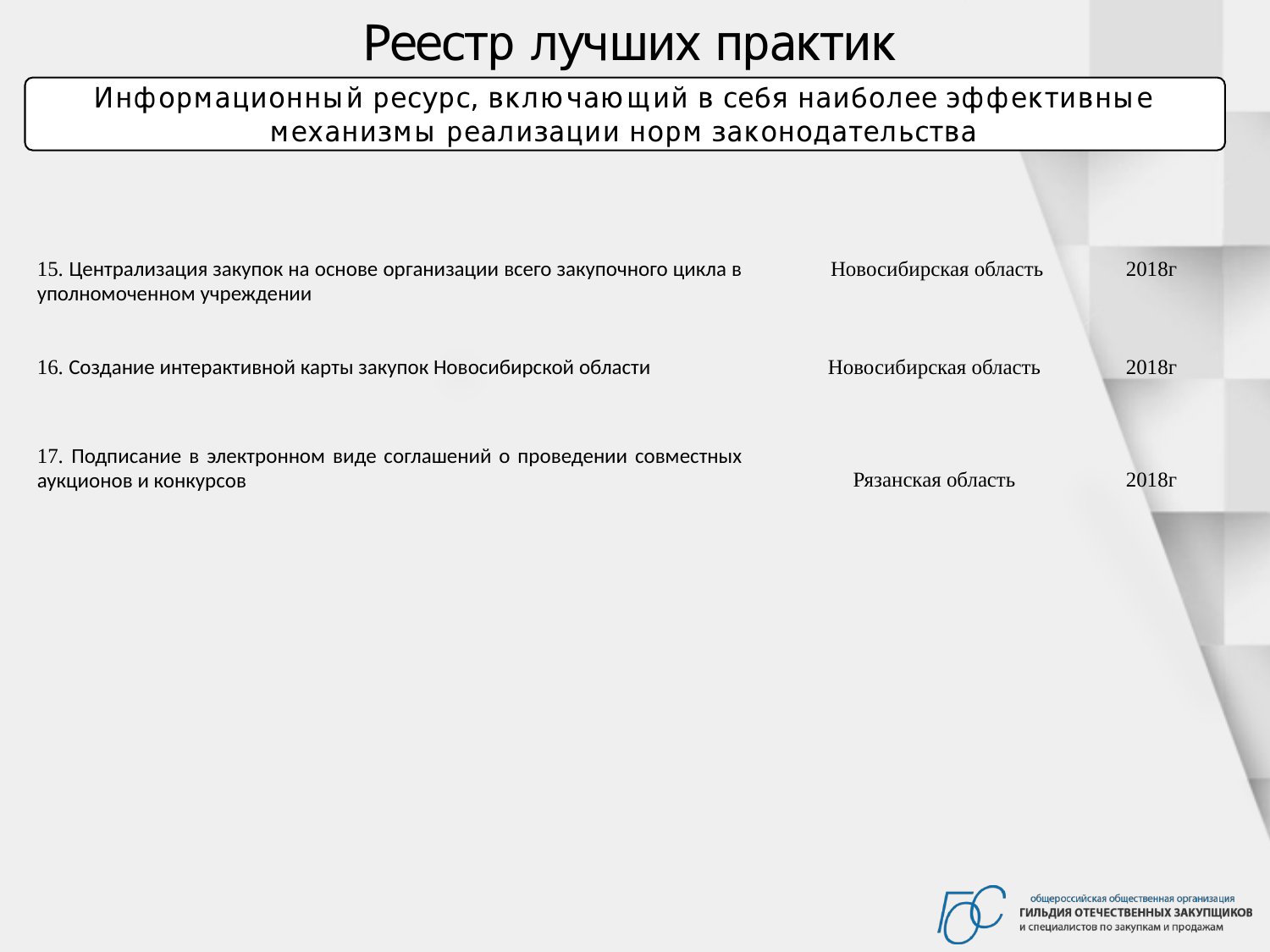

Реестр лучших практик

Информационный ресурс, включающий в себя наиболее эффективные механизмы реализации норм законодательства
| 15. Централизация закупок на основе организации всего закупочного цикла в уполномоченном учреждении | Новосибирская область | 2018г |
| --- | --- | --- |
| 16. Создание интерактивной карты закупок Новосибирской области | Новосибирская область | 2018г |
| 17. Подписание в электронном виде соглашений о проведении совместных аукционов и конкурсов | Рязанская область | 2018г |
|  |  |  |